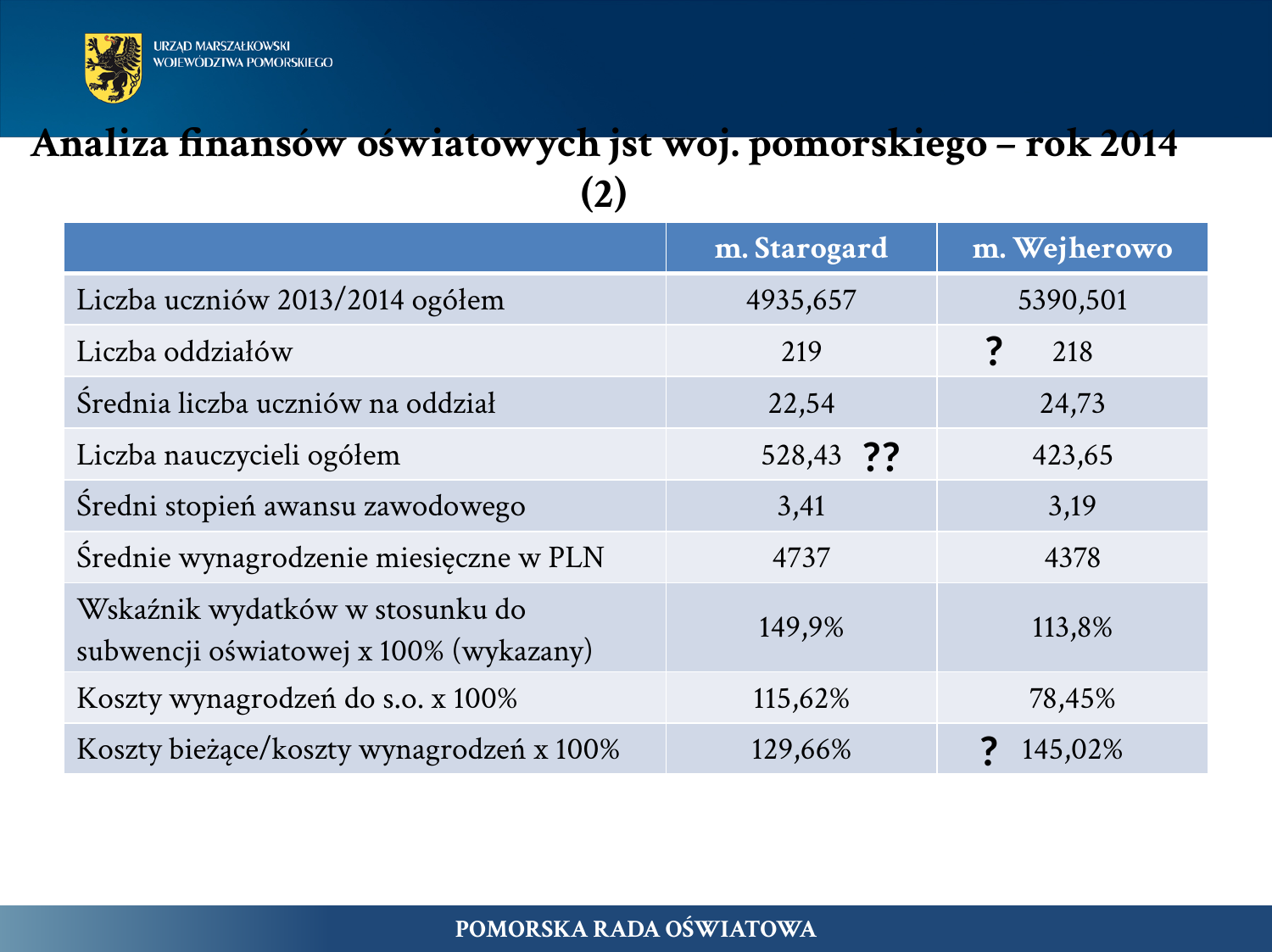

# Analiza finansów oświatowych jst woj. pomorskiego – rok 2014 (2)
|  | m. Starogard | m. Wejherowo |
| --- | --- | --- |
| Liczba uczniów 2013/2014 ogółem | 4935,657 | 5390,501 |
| Liczba oddziałów | 219 | 218 |
| Średnia liczba uczniów na oddział | 22,54 | 24,73 |
| Liczba nauczycieli ogółem | 528,43 | 423,65 |
| Średni stopień awansu zawodowego | 3,41 | 3,19 |
| Średnie wynagrodzenie miesięczne w PLN | 4737 | 4378 |
| Wskaźnik wydatków w stosunku do subwencji oświatowej x 100% (wykazany) | 149,9% | 113,8% |
| Koszty wynagrodzeń do s.o. x 100% | 115,62% | 78,45% |
| Koszty bieżące/koszty wynagrodzeń x 100% | 129,66% | 145,02% |
?
?
??
??
?

POMORSKA RADA OŚWIATOWA